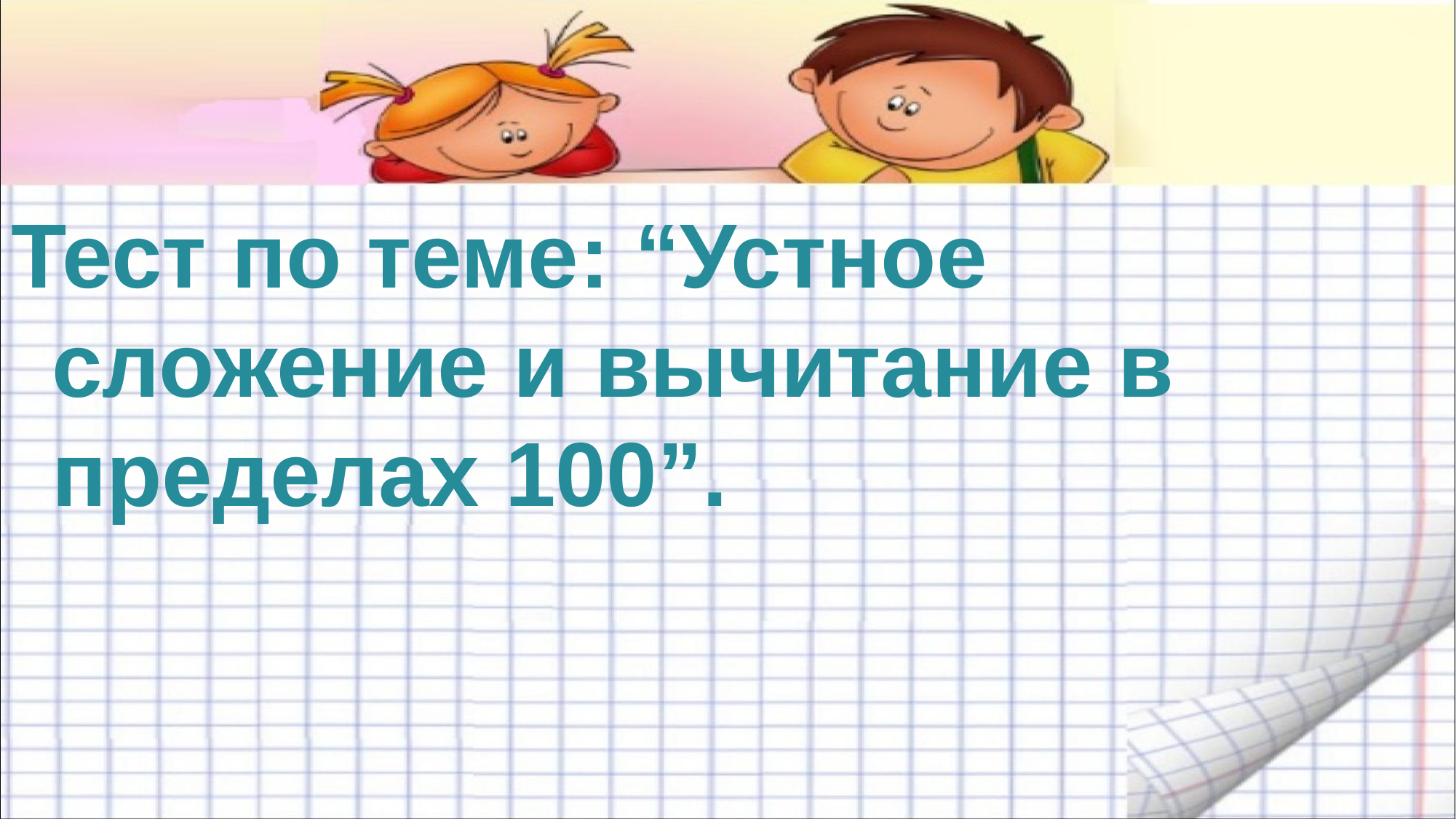

#
Тест по теме: “Устное сложение и вычитание в пределах 100”.